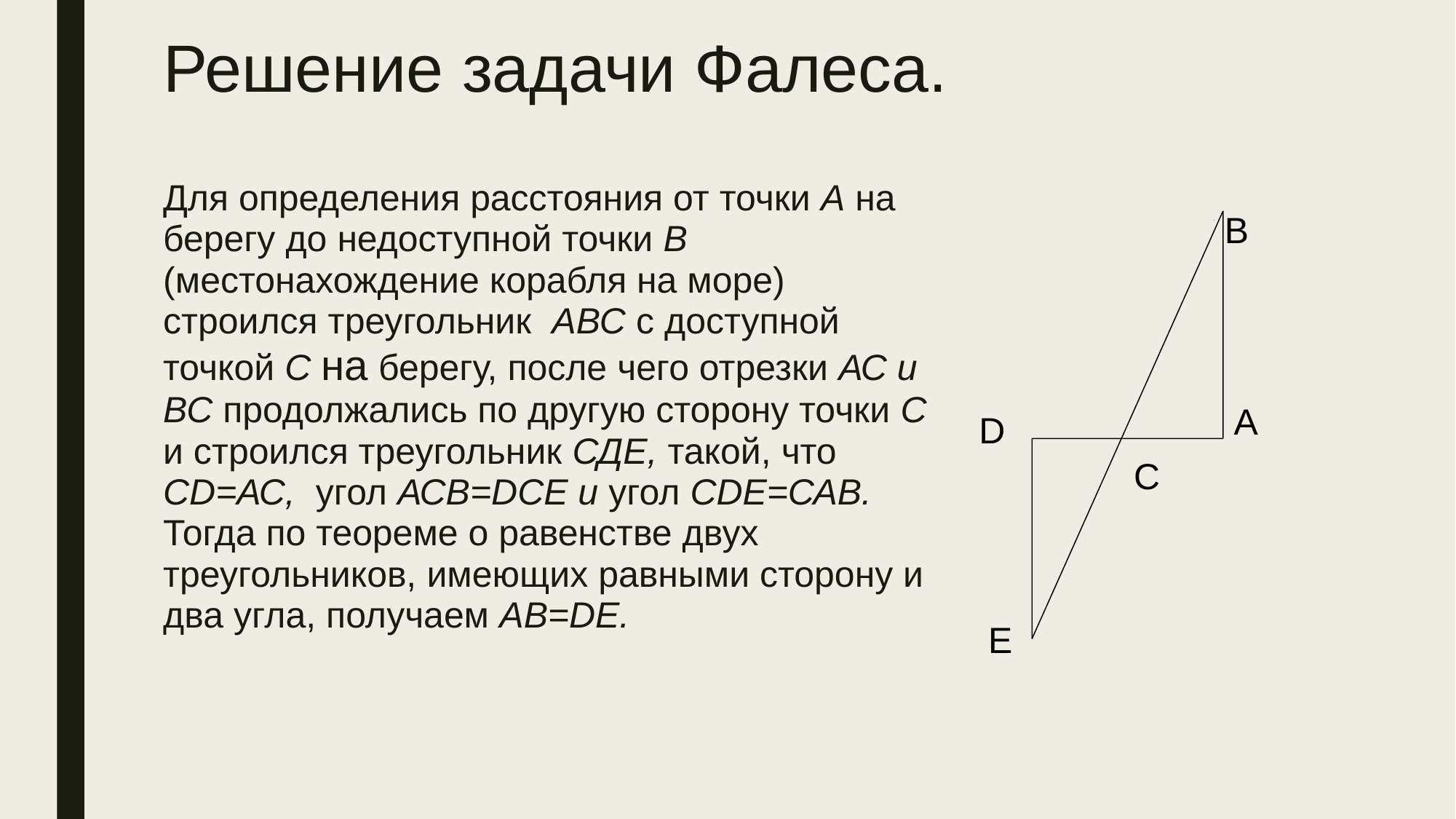

# Решение задачи Фалеса.
Для определения расстояния от точки А на берегу до недоступной точки В (местонахождение корабля на море) строился треугольник  АВС с доступной точкой С на берегу, после чего отрезки АС и ВС продолжались по другую сторону точки С и строился треугольник СДЕ, такой, что СD=АС,  угол АСВ=DСЕ и угол СDЕ=САВ. Тогда по теореме о равенстве двух треугольников, имеющих равными сторону и два угла, получаем АВ=DЕ.
В

А
D

С
Е